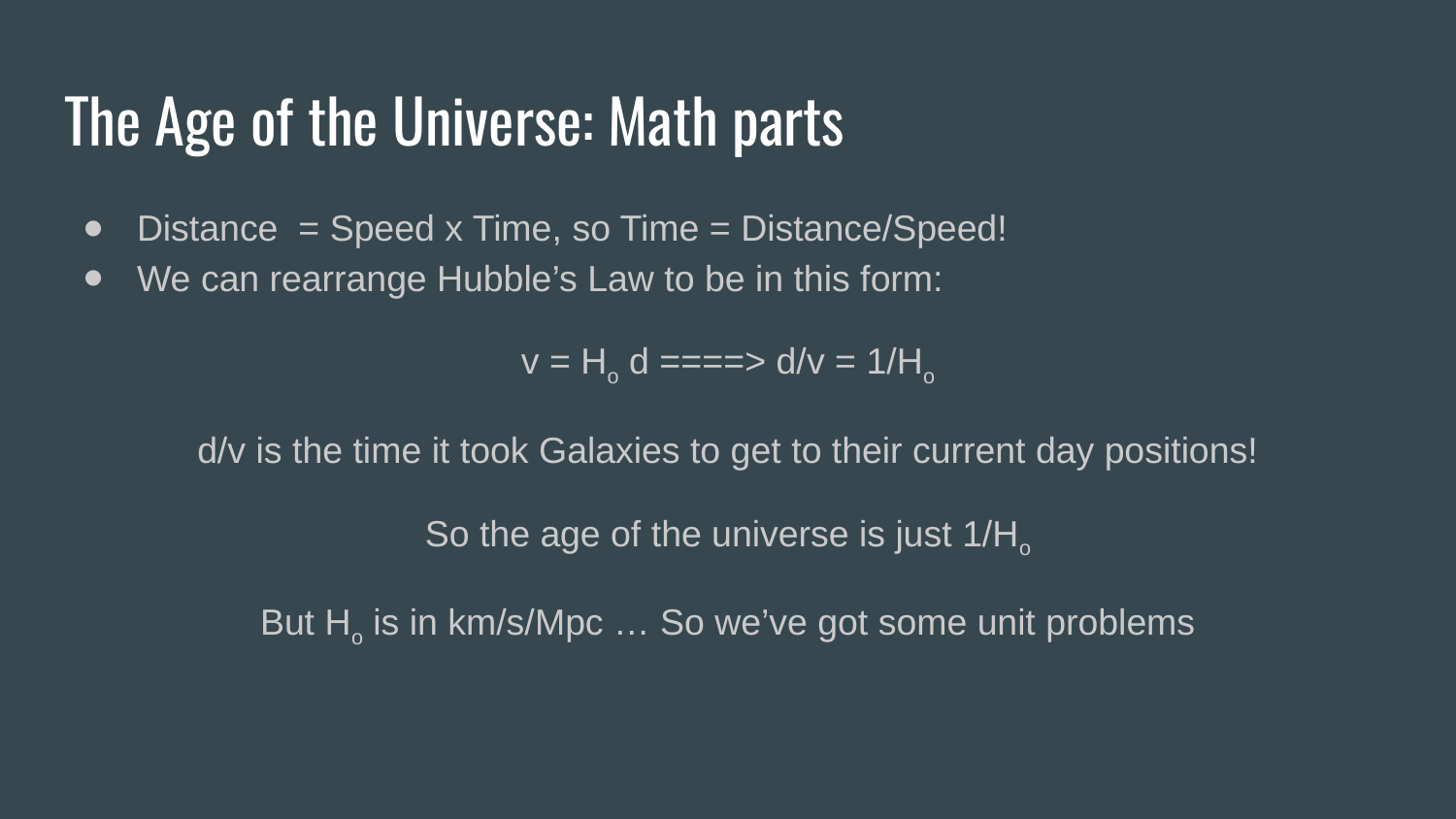

# The Age of the Universe: Math parts
Distance  = Speed x Time, so Time = Distance/Speed!
We can rearrange Hubble’s Law to be in this form:
v = Ho d ====> d/v = 1/Ho
d/v is the time it took Galaxies to get to their current day positions!
So the age of the universe is just 1/Ho
But Ho is in km/s/Mpc … So we’ve got some unit problems